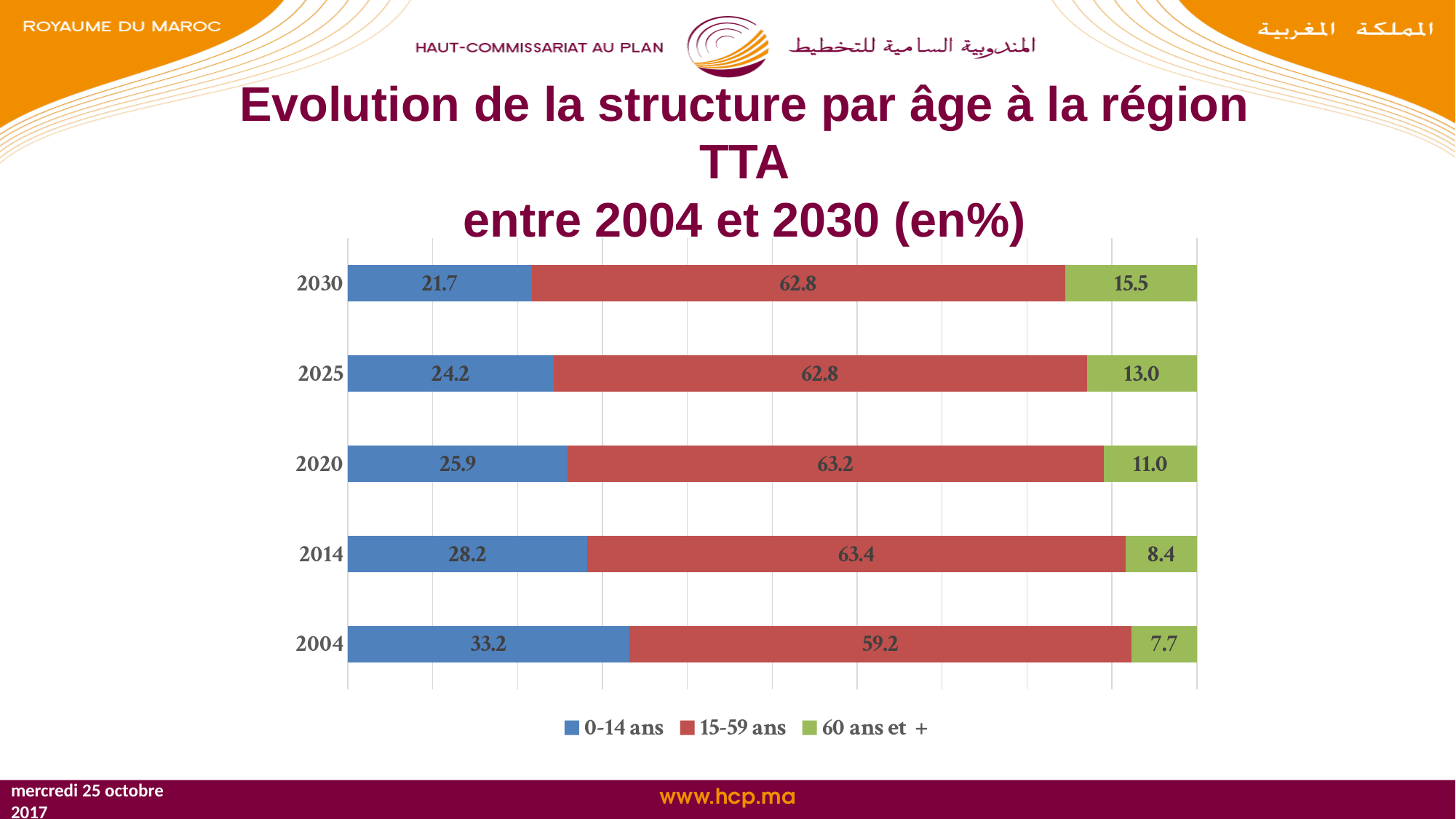

# Evolution de la structure par âge à la région TTA entre 2004 et 2030 (en%)

### Chart

| Category | 0-14 ans | 15-59 ans | 60 ans et  + |
|---|---|---|---|
| 2004 | 33.183382938521426 | 59.15585631474263 | 7.660760746735944 |
| 2014 | 28.214581314741956 | 63.3821938356106 | 8.40322484964731 |
| 2020 | 25.874771517110602 | 63.16749291831275 | 10.95773556457665 |
| 2025 | 24.249884923581032 | 62.791102219012295 | 12.959012857406671 |
| 2030 | 21.680768228841412 | 62.787910363785805 | 15.531321407372781 |
mercredi 25 octobre 2017